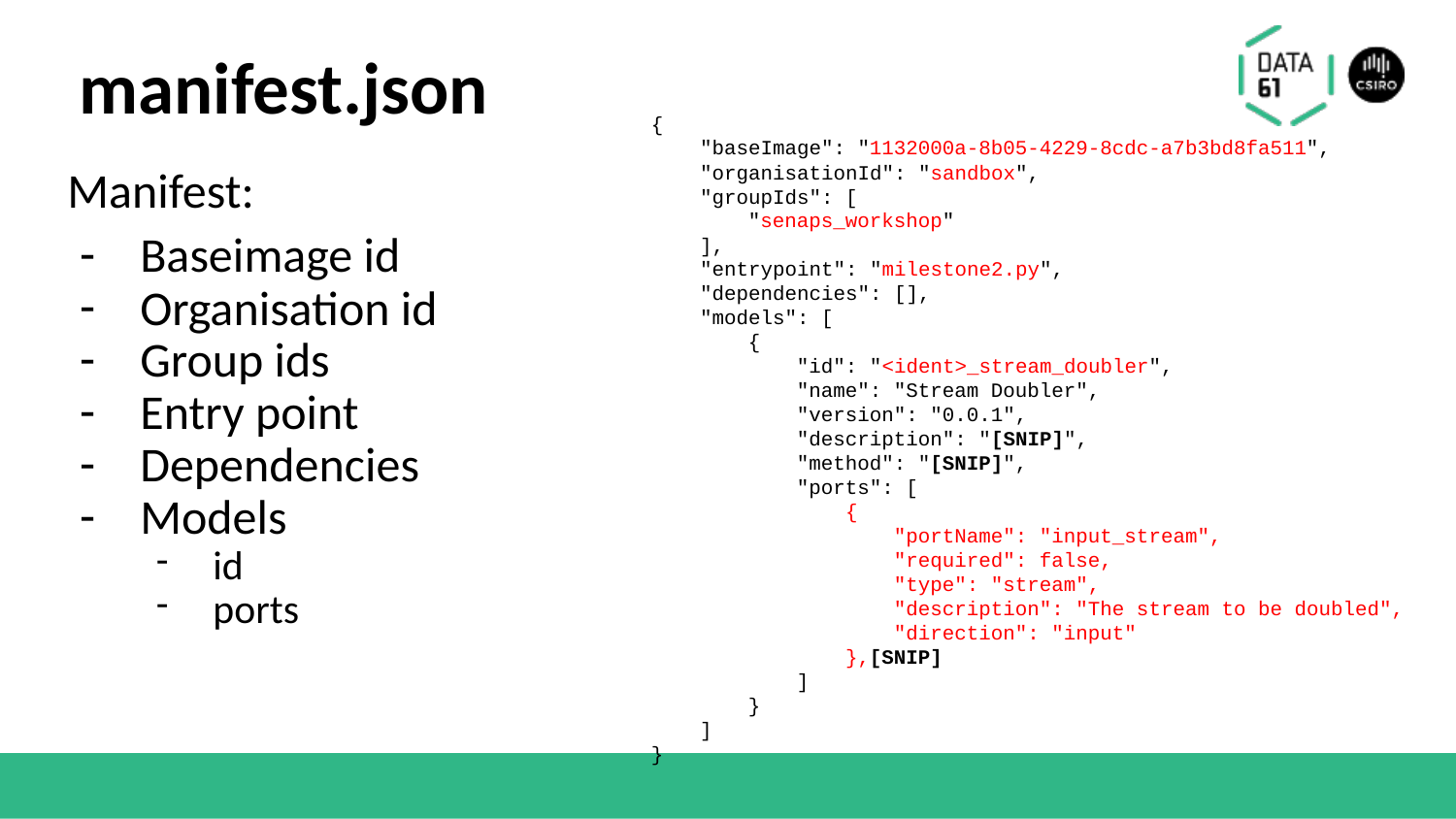

# manifest.json
{
    "baseImage": "1132000a-8b05-4229-8cdc-a7b3bd8fa511",
    "organisationId": "sandbox",
    "groupIds": [
        "senaps_workshop"
    ],
    "entrypoint": "milestone2.py",
    "dependencies": [],
    "models": [
        {
            "id": "<ident>_stream_doubler",
            "name": "Stream Doubler",
            "version": "0.0.1",
            "description": "[SNIP]",
            "method": "[SNIP]",
            "ports": [
                {
                    "portName": "input_stream",
                    "required": false,
                    "type": "stream",
                    "description": "The stream to be doubled",
                    "direction": "input"
                },[SNIP]
            ]
        }
    ]
}

Manifest:
Baseimage id
Organisation id
Group ids
Entry point
Dependencies
Models
id
ports